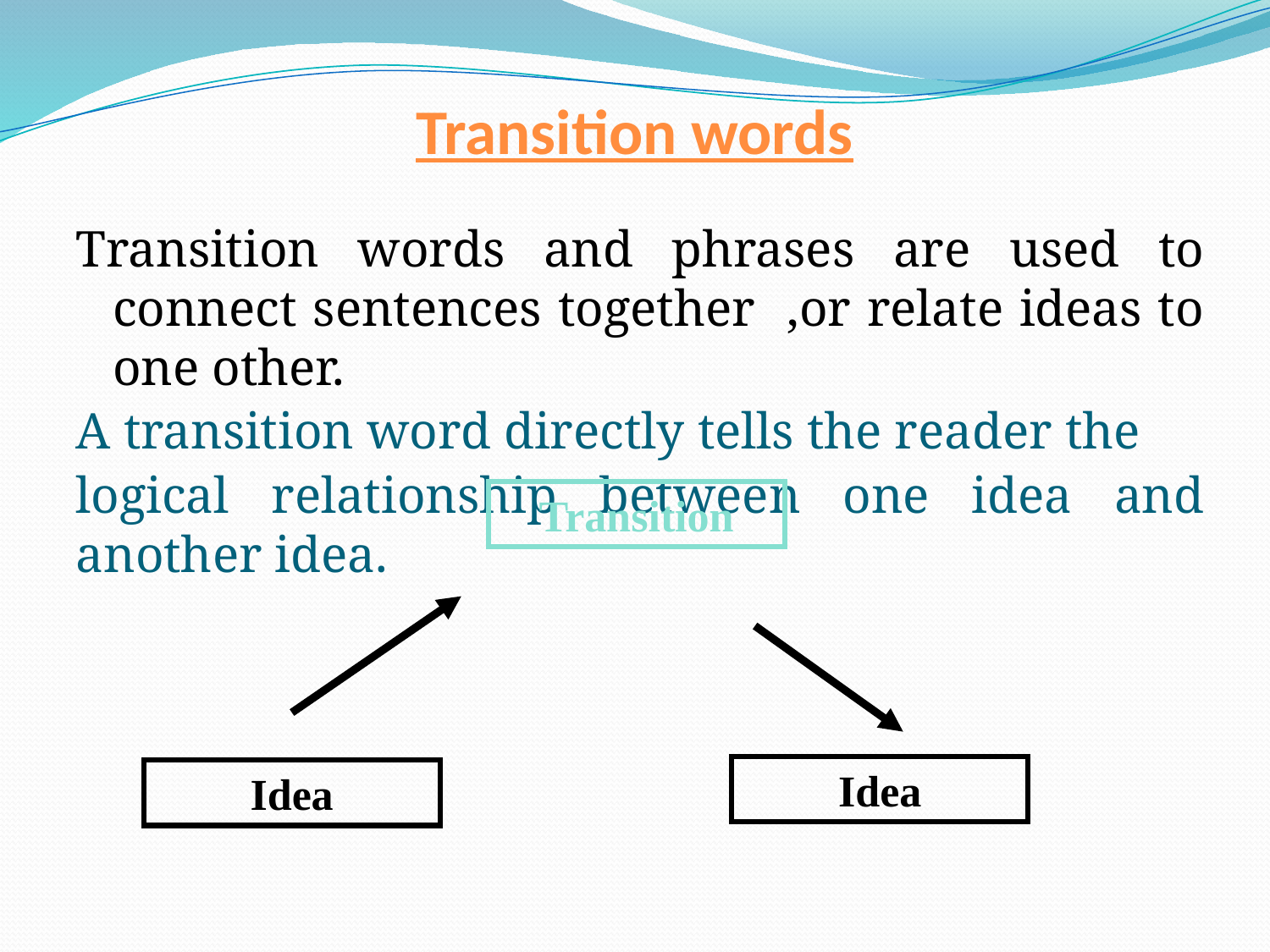

Transition words
Transition words and phrases are used to connect sentences together  ,or relate ideas to one other.
A transition word directly tells the reader the
logical relationship between one idea and another idea.

Transition

Idea
Idea